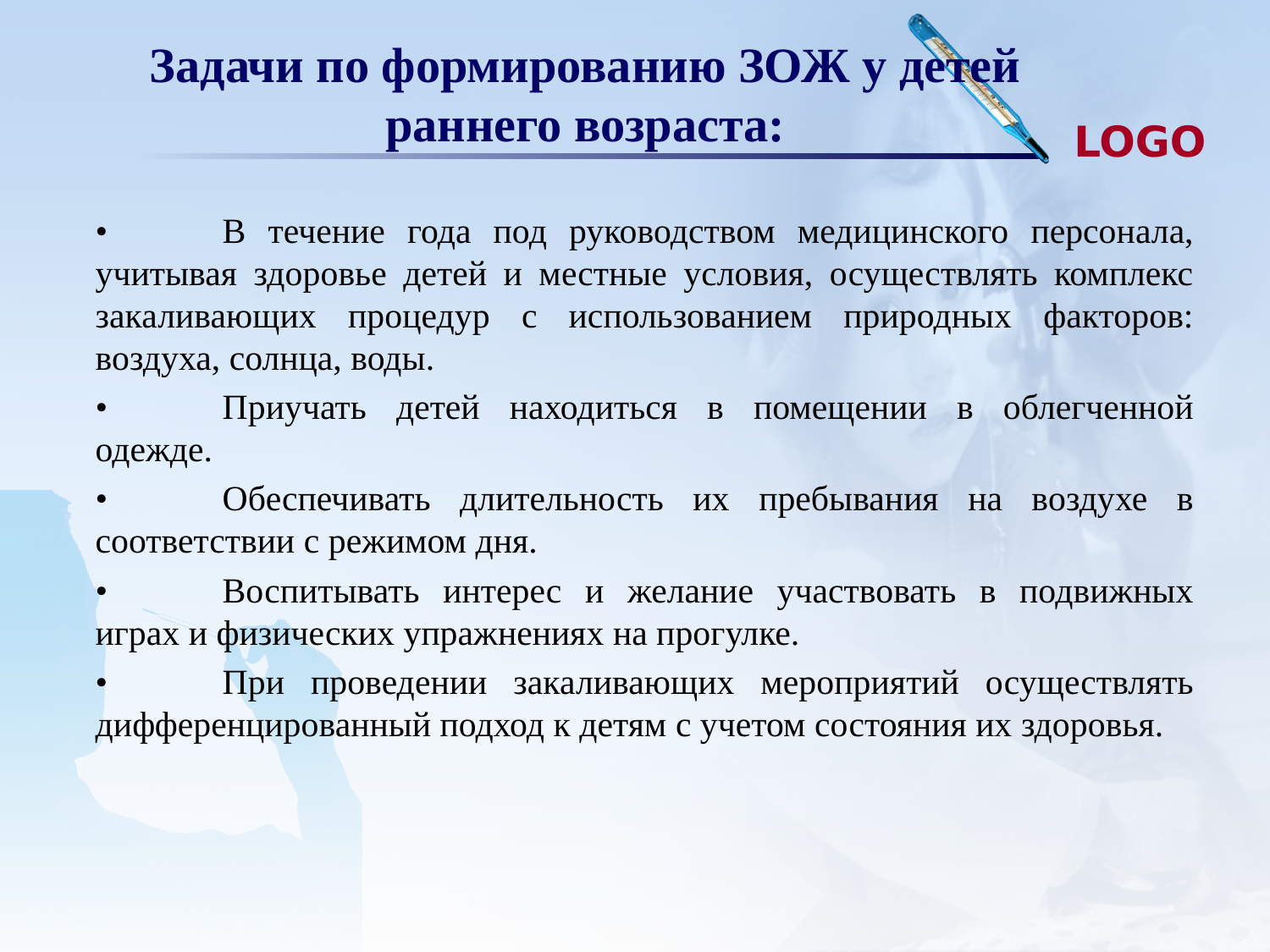

# Задачи по формированию ЗОЖ у детей раннего возраста:
•	В течение года под руководством медицинского персонала, учитывая здоровье детей и местные условия, осуществлять комплекс закаливающих процедур с использованием природных факторов: воздуха, солнца, воды.
•	Приучать детей находиться в помещении в облегченной одежде.
•	Обеспечивать длительность их пребывания на воздухе в соответствии с режимом дня.
•	Воспитывать интерес и желание участвовать в подвижных играх и физических упражнениях на прогулке.
•	При проведении закаливающих мероприятий осуществлять дифференцированный подход к детям с учетом состояния их здоровья.